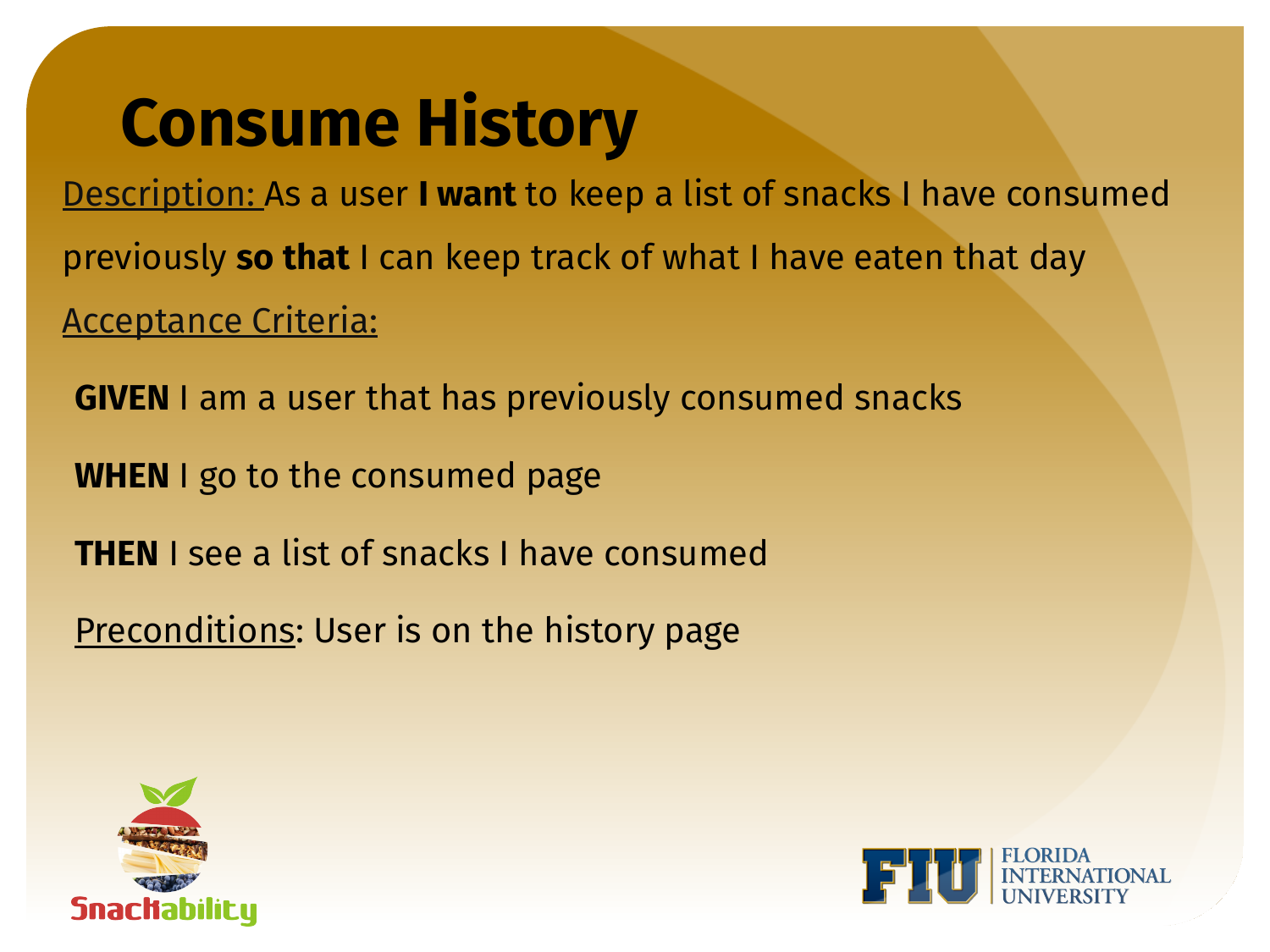

# Consume History
Description: As a user I want to keep a list of snacks I have consumed previously so that I can keep track of what I have eaten that day
Acceptance Criteria:
GIVEN I am a user that has previously consumed snacks
WHEN I go to the consumed page
THEN I see a list of snacks I have consumed
Preconditions: User is on the history page